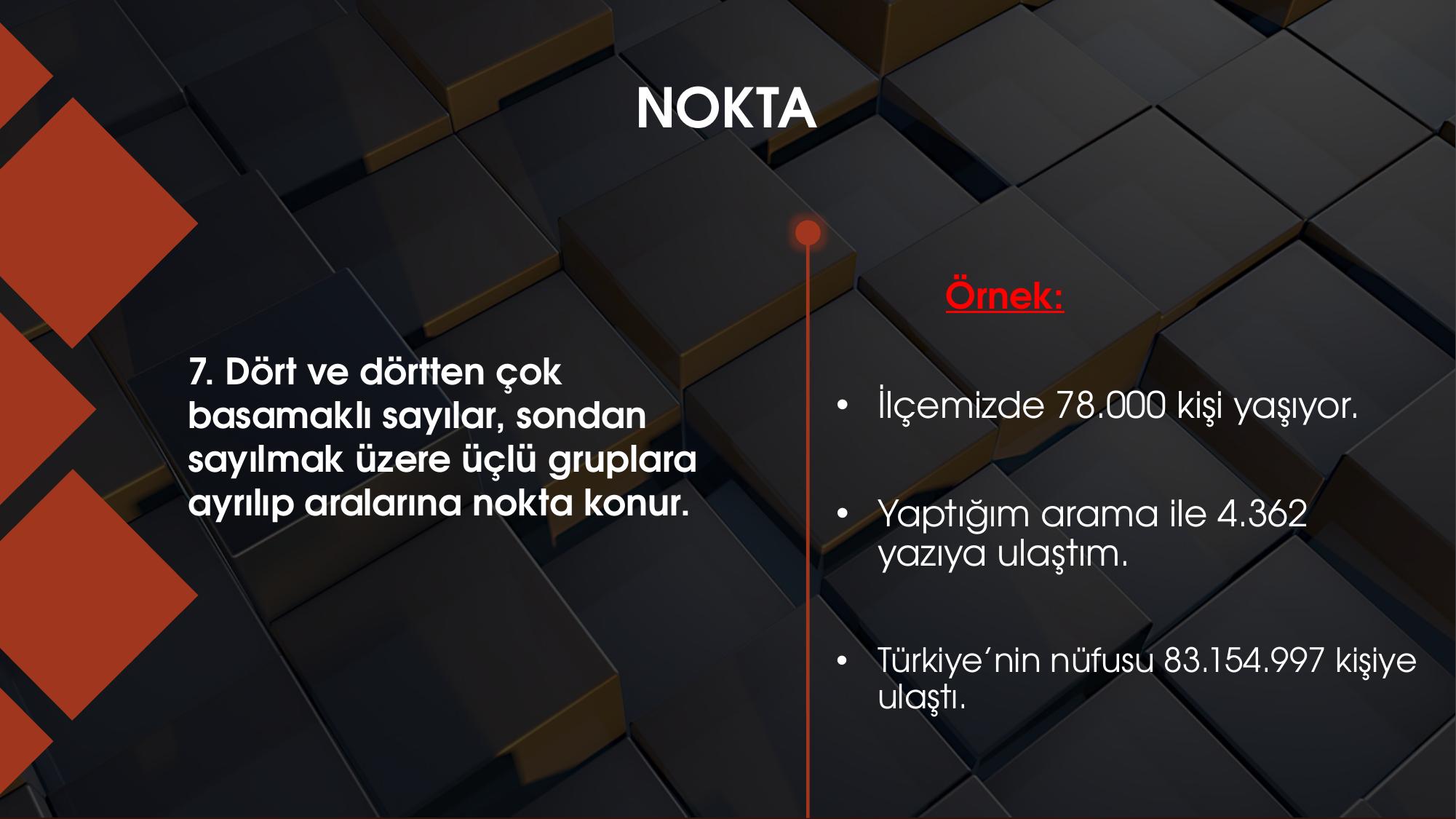

# NOKTA

	Örnek:

İlçemizde 78.000 kişi yaşıyor.

Yaptığım arama ile 4.362 yazıya ulaştım.

Türkiye’nin nüfusu 83.154.997 kişiye ulaştı.

7. Dört ve dörtten çok basamaklı sayılar, sondan sayılmak üzere üçlü gruplara ayrılıp aralarına nokta konur.